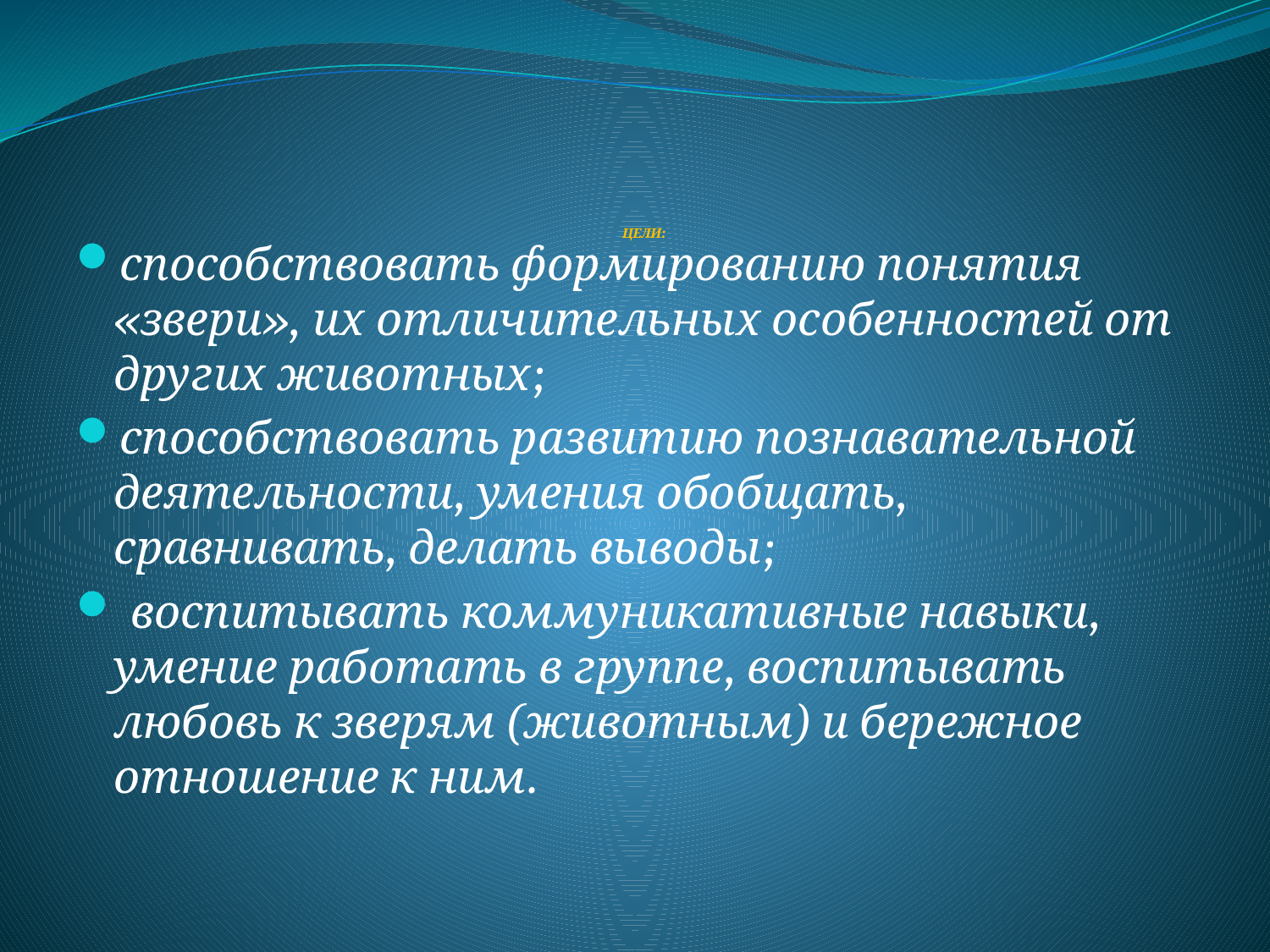

# ЦЕЛИ:
способствовать формированию понятия «звери», их отличительных особенностей от других животных;
способствовать развитию познавательной деятельности, умения обобщать, сравнивать, делать выводы;
 воспитывать коммуникативные навыки, умение работать в группе, воспитывать любовь к зверям (животным) и бережное отношение к ним.